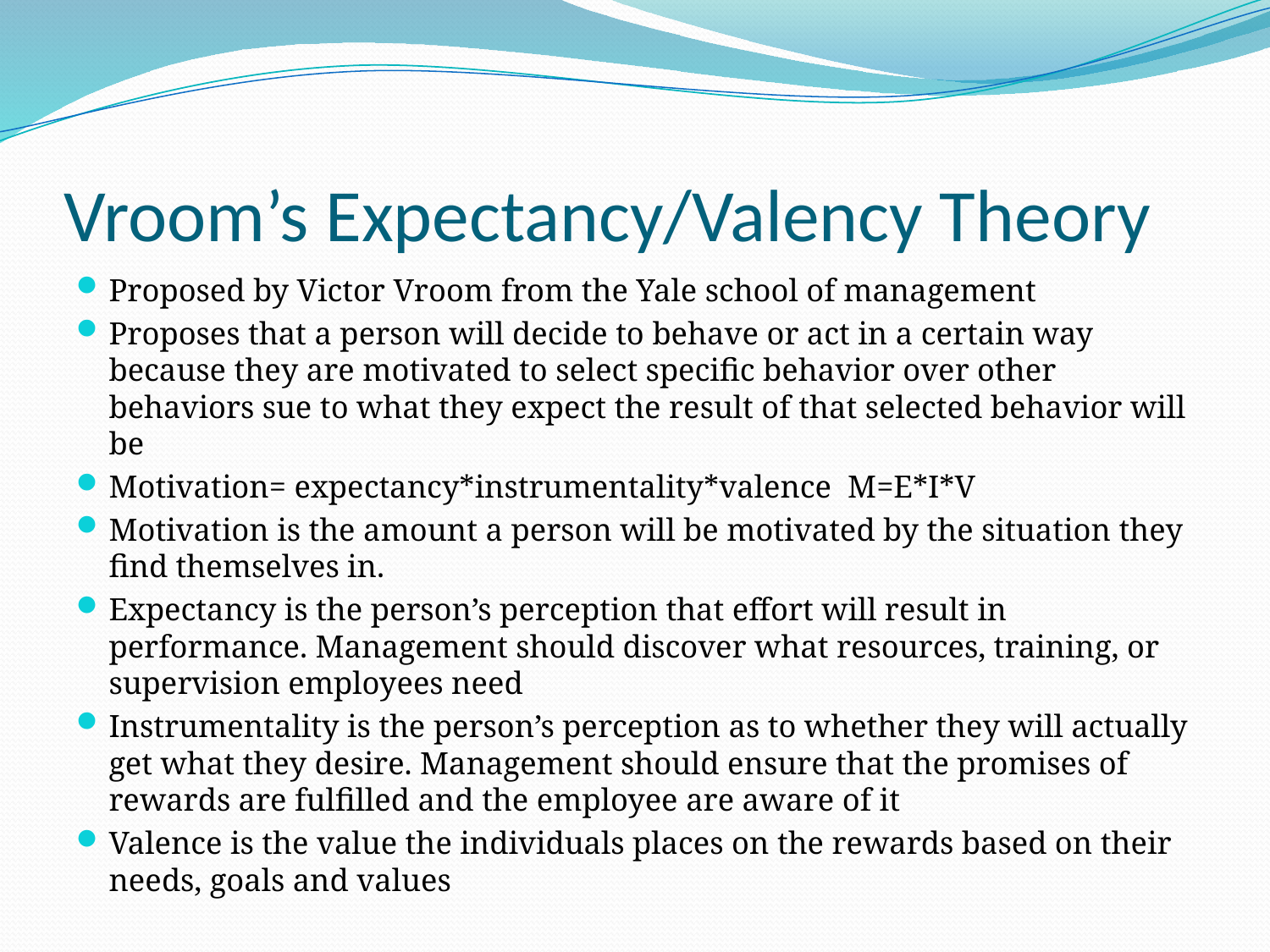

# Vroom’s Expectancy/Valency Theory
Proposed by Victor Vroom from the Yale school of management
Proposes that a person will decide to behave or act in a certain way because they are motivated to select specific behavior over other behaviors sue to what they expect the result of that selected behavior will be
Motivation= expectancy*instrumentality*valence  M=E*I*V
Motivation is the amount a person will be motivated by the situation they find themselves in.
Expectancy is the person’s perception that effort will result in performance. Management should discover what resources, training, or supervision employees need
Instrumentality is the person’s perception as to whether they will actually get what they desire. Management should ensure that the promises of rewards are fulfilled and the employee are aware of it
Valence is the value the individuals places on the rewards based on their needs, goals and values